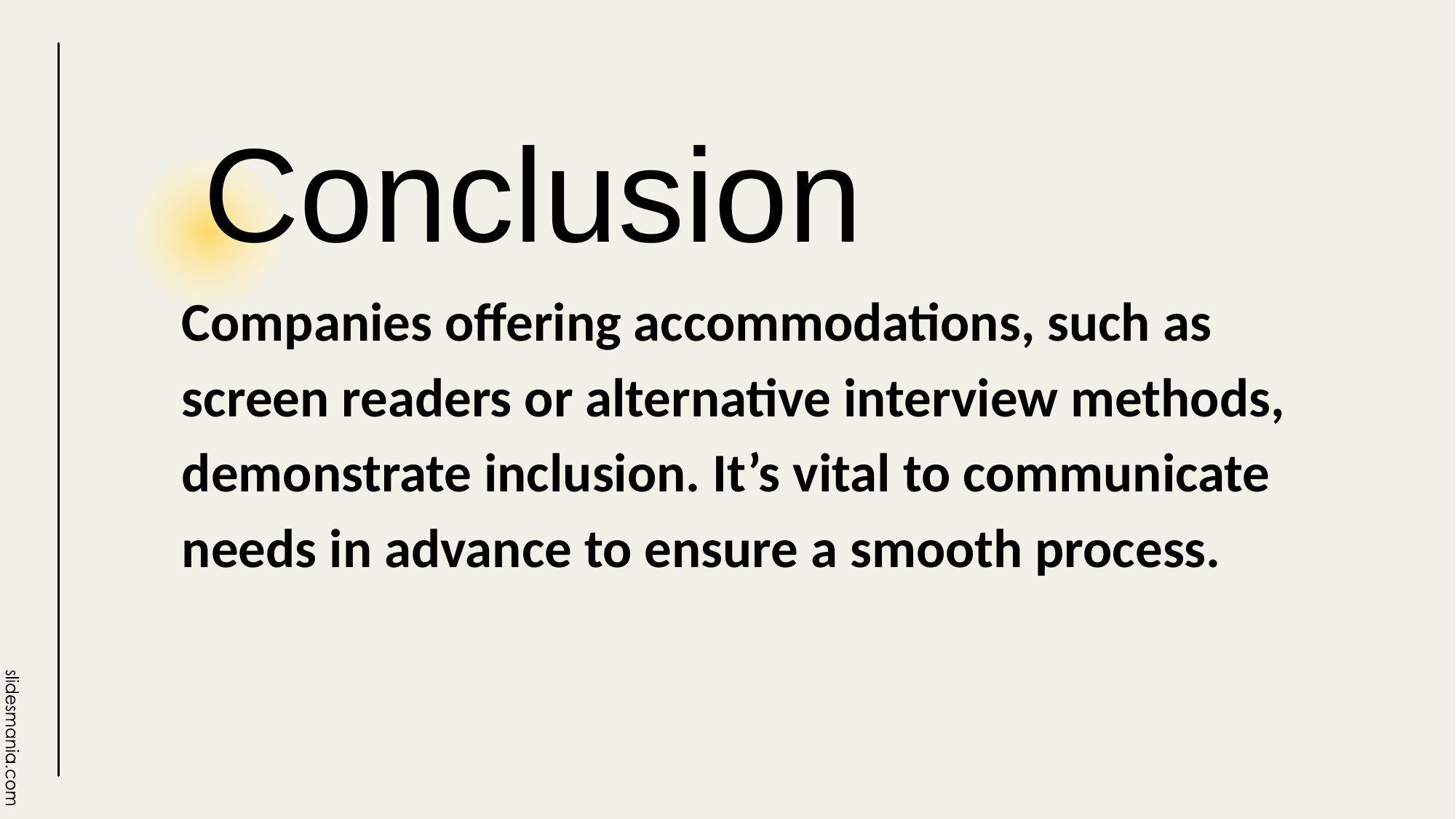

# Conclusion

Companies offering accommodations, such as screen readers or alternative interview methods, demonstrate inclusion. It’s vital to communicate needs in advance to ensure a smooth process.